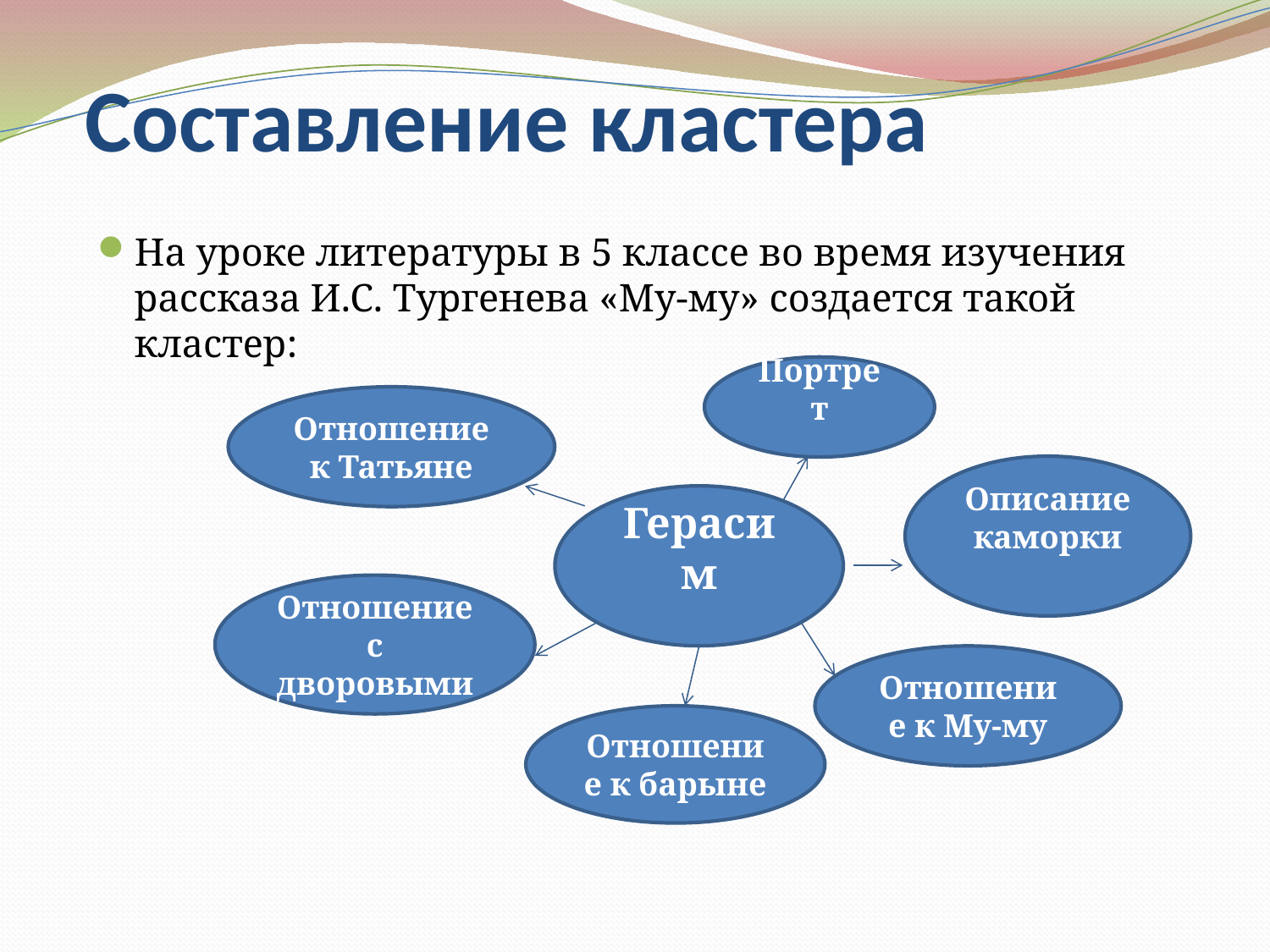

# Составление кластера
На уроке литературы в 5 классе во время изучения рассказа И.С. Тургенева «Му-му» создается такой кластер:

Портрет

Отношение к Татьяне
Описание каморки

Герасим

Отношение с дворовыми

Отношение к Му-му

Отношение к барыне